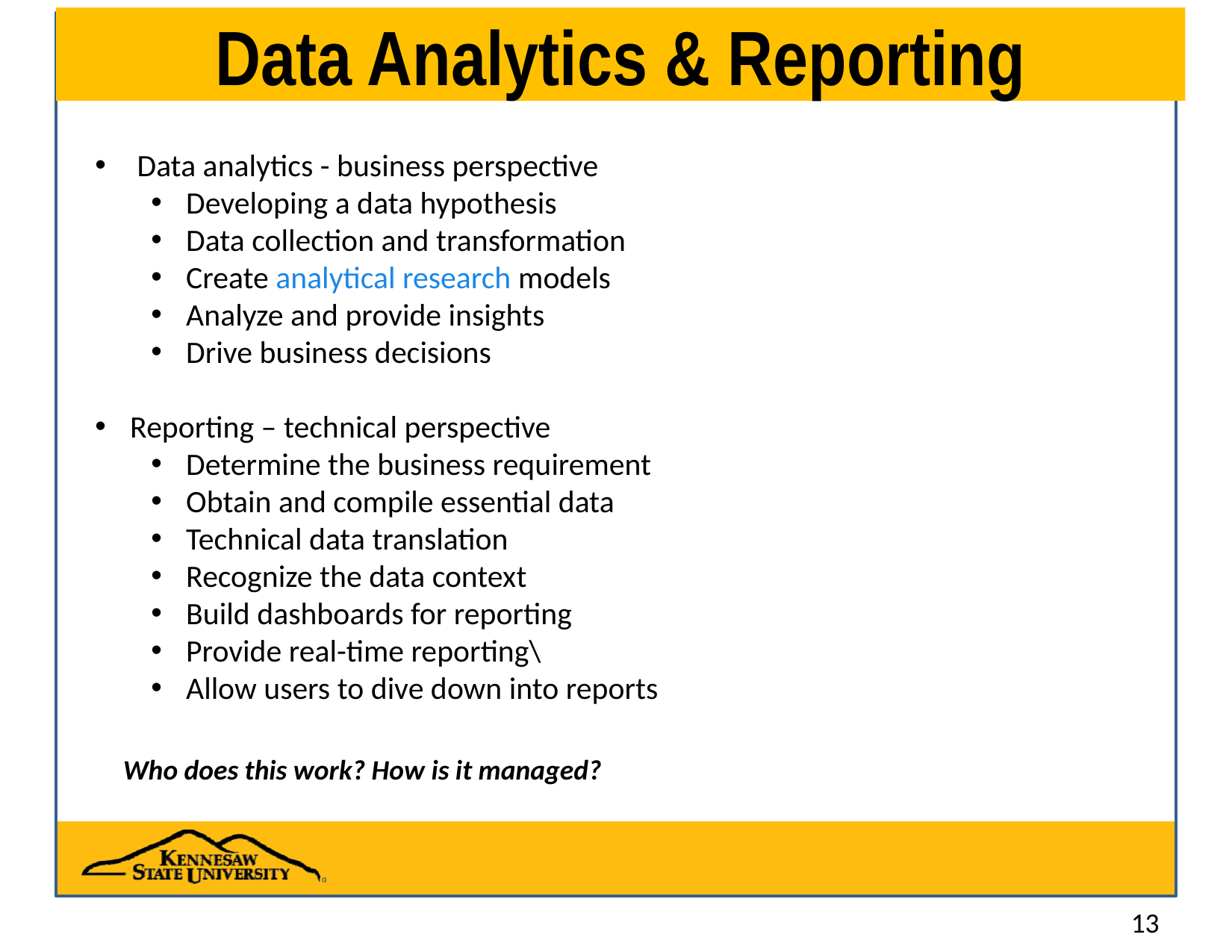

# Data Analytics & Reporting
Data analytics - business perspective
Developing a data hypothesis
Data collection and transformation
Create analytical research models
Analyze and provide insights
Drive business decisions

Reporting – technical perspective
Determine the business requirement
Obtain and compile essential data
Technical data translation
Recognize the data context
Build dashboards for reporting
Provide real-time reporting\
Allow users to dive down into reports
Who does this work? How is it managed?